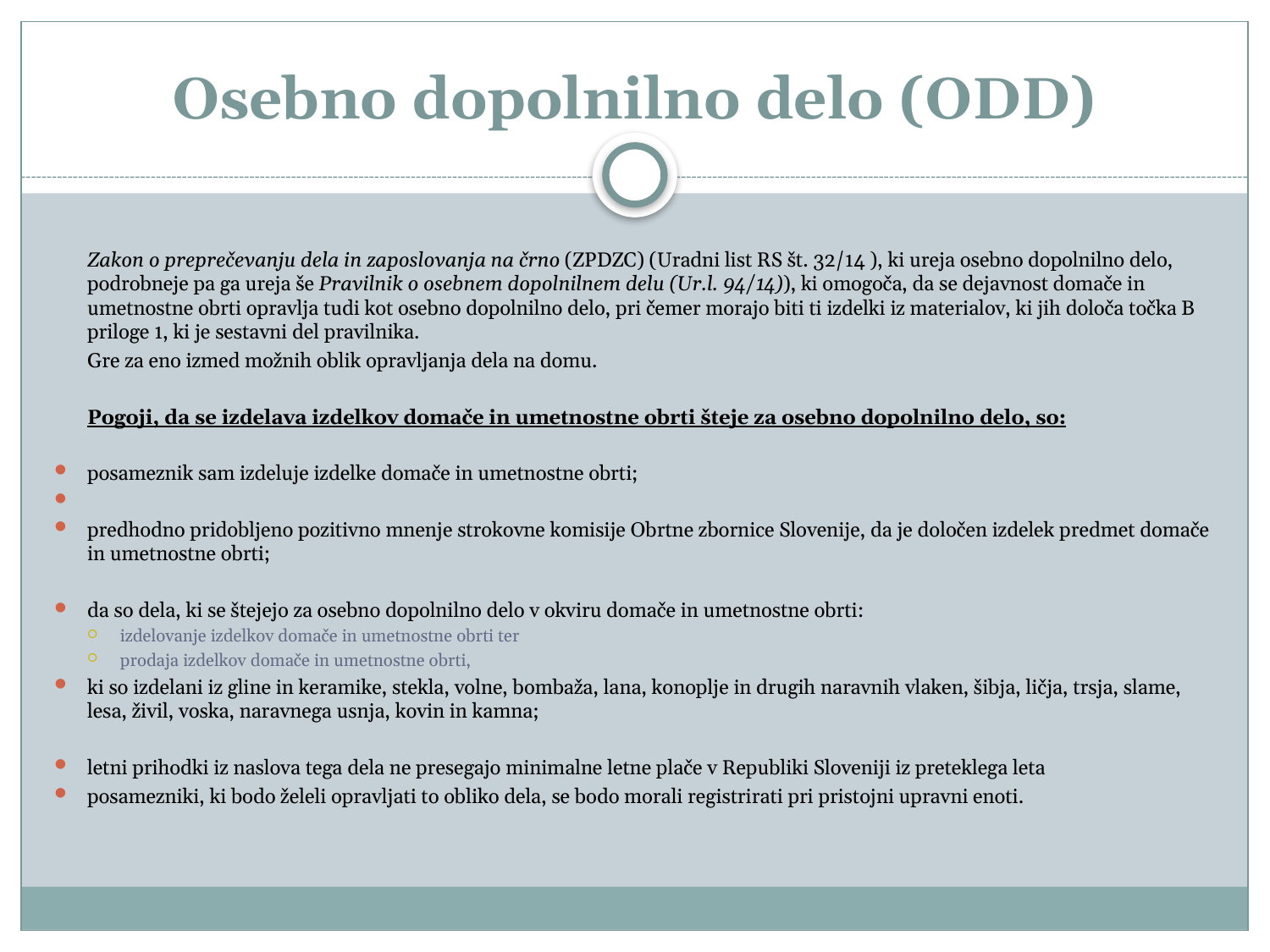

# Osebno dopolnilno delo (ODD)

	Zakon o preprečevanju dela in zaposlovanja na črno (ZPDZC) (Uradni list RS št. 32/14 ), ki ureja osebno dopolnilno delo, podrobneje pa ga ureja še Pravilnik o osebnem dopolnilnem delu (Ur.l. 94/14)), ki omogoča, da se dejavnost domače in umetnostne obrti opravlja tudi kot osebno dopolnilno delo, pri čemer morajo biti ti izdelki iz materialov, ki jih določa točka B priloge 1, ki je sestavni del pravilnika.
	Gre za eno izmed možnih oblik opravljanja dela na domu.

	Pogoji, da se izdelava izdelkov domače in umetnostne obrti šteje za osebno dopolnilno delo, so:

posameznik sam izdeluje izdelke domače in umetnostne obrti;

predhodno pridobljeno pozitivno mnenje strokovne komisije Obrtne zbornice Slovenije, da je določen izdelek predmet domače in umetnostne obrti;

da so dela, ki se štejejo za osebno dopolnilno delo v okviru domače in umetnostne obrti:
izdelovanje izdelkov domače in umetnostne obrti ter
prodaja izdelkov domače in umetnostne obrti,
ki so izdelani iz gline in keramike, stekla, volne, bombaža, lana, konoplje in drugih naravnih vlaken, šibja, ličja, trsja, slame, lesa, živil, voska, naravnega usnja, kovin in kamna;

letni prihodki iz naslova tega dela ne presegajo minimalne letne plače v Republiki Sloveniji iz preteklega leta
posamezniki, ki bodo želeli opravljati to obliko dela, se bodo morali registrirati pri pristojni upravni enoti.